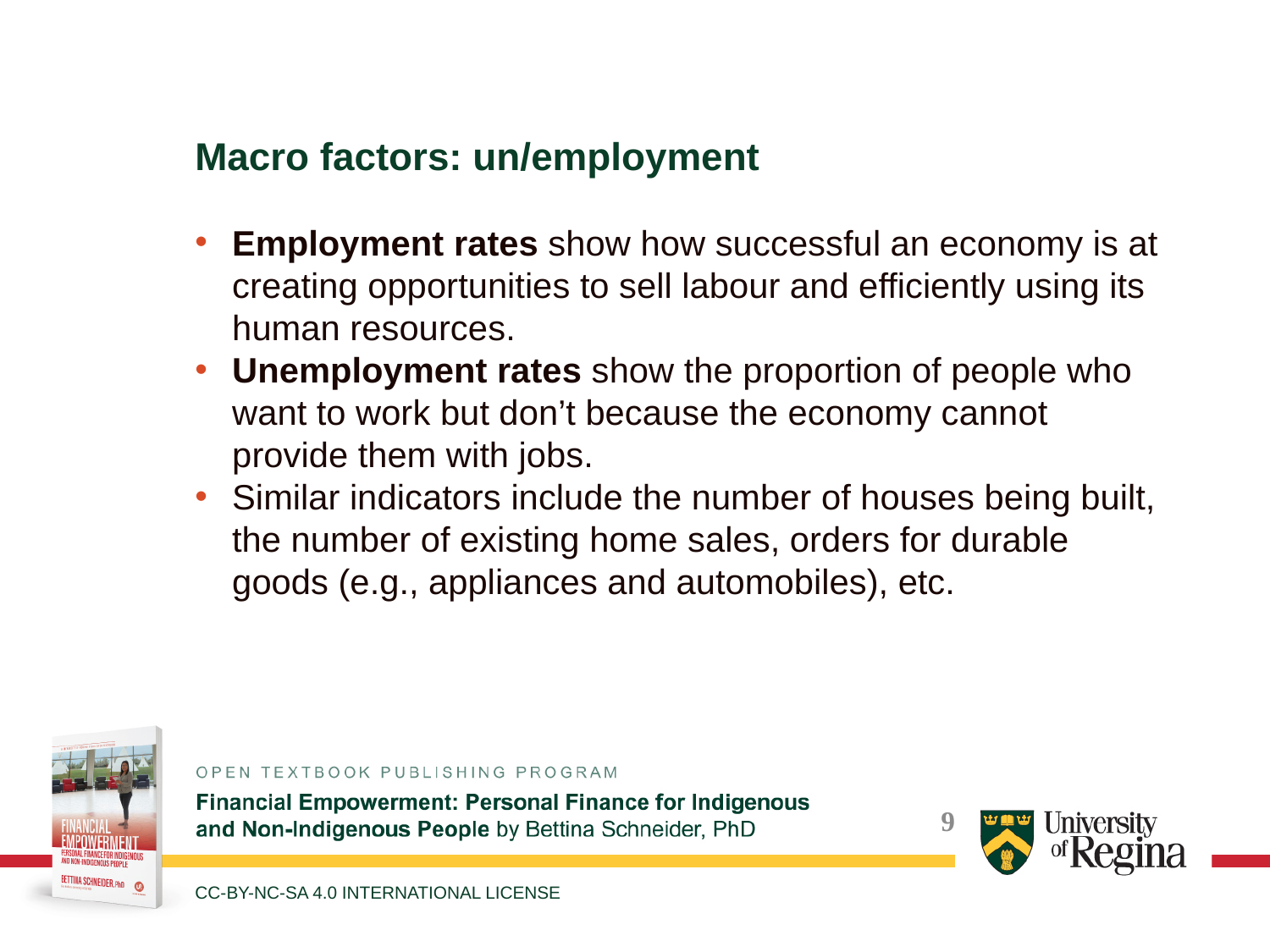

Macro factors: un/employment
Employment rates show how successful an economy is at creating opportunities to sell labour and efficiently using its human resources.
Unemployment rates show the proportion of people who want to work but don’t because the economy cannot provide them with jobs.
Similar indicators include the number of houses being built, the number of existing home sales, orders for durable goods (e.g., appliances and automobiles), etc.

CC-BY-NC-SA 4.0 INTERNATIONAL LICENSE